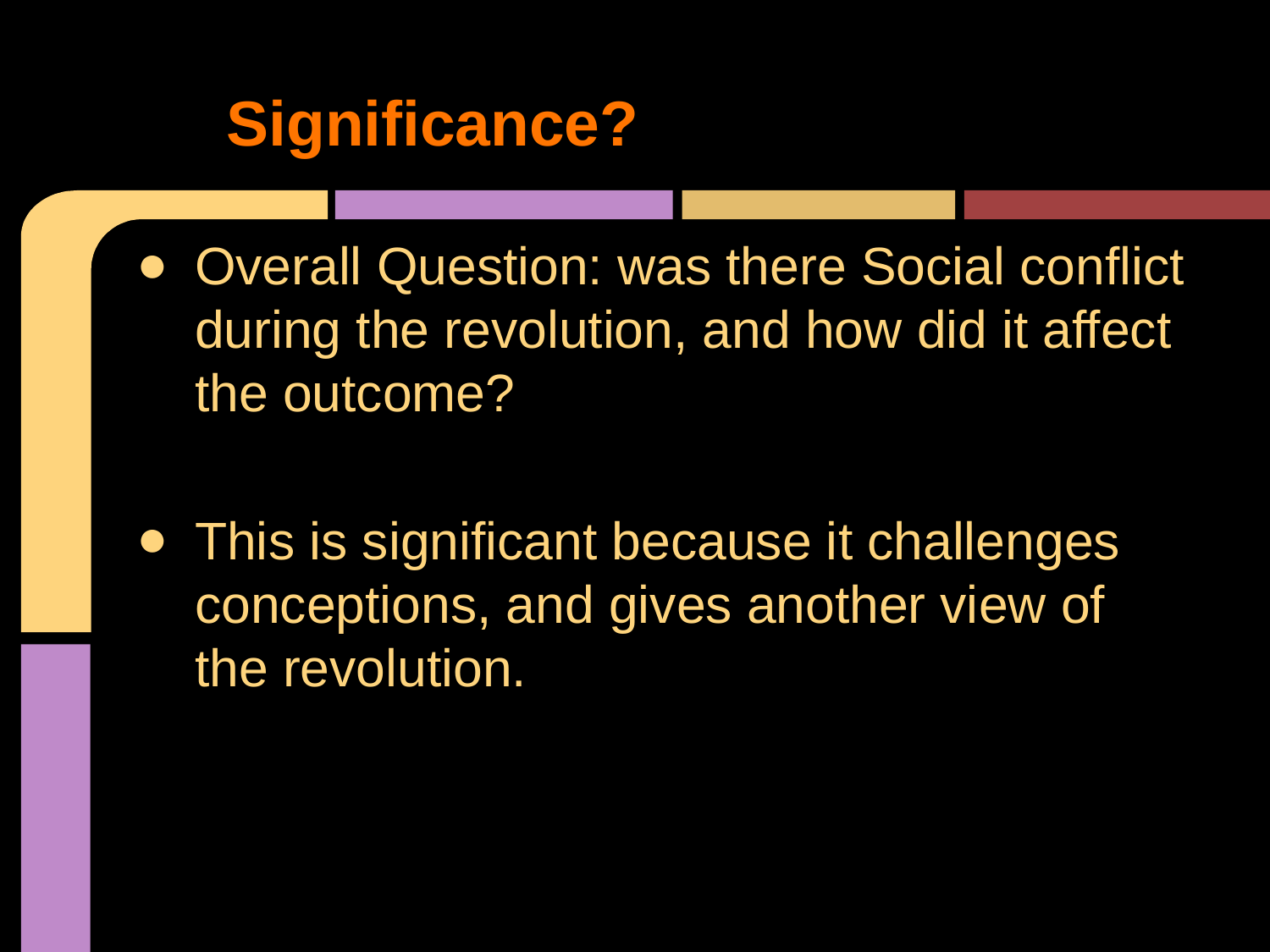

# Significance?
Overall Question: was there Social conflict during the revolution, and how did it affect the outcome?

This is significant because it challenges conceptions, and gives another view of the revolution.